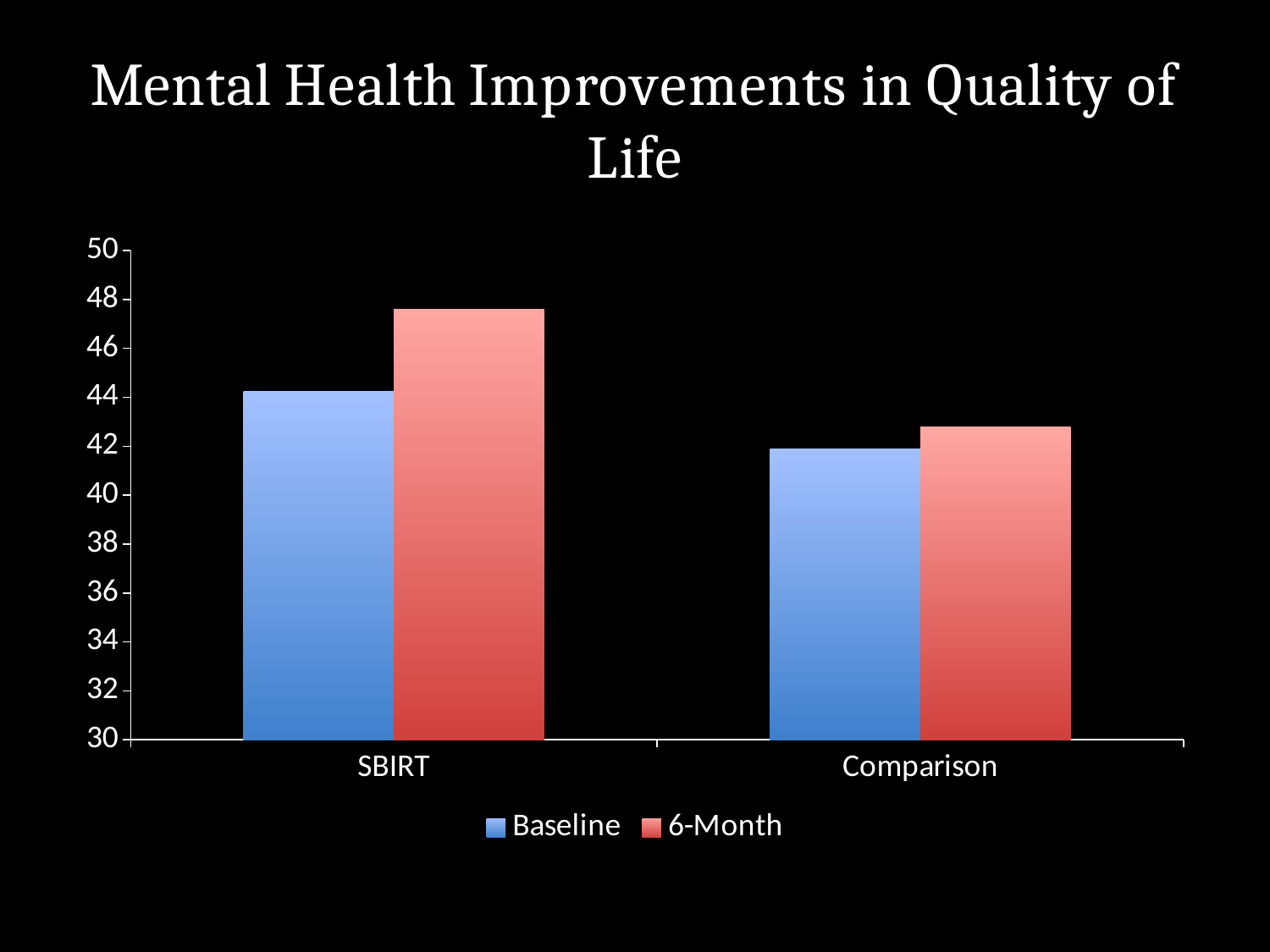

# Mental Health Improvements in Quality of Life

### Chart

| Category | Baseline | 6-Month |
|---|---|---|
| SBIRT | 44.24 | 47.58 |
| Comparison | 41.88 | 42.78 |